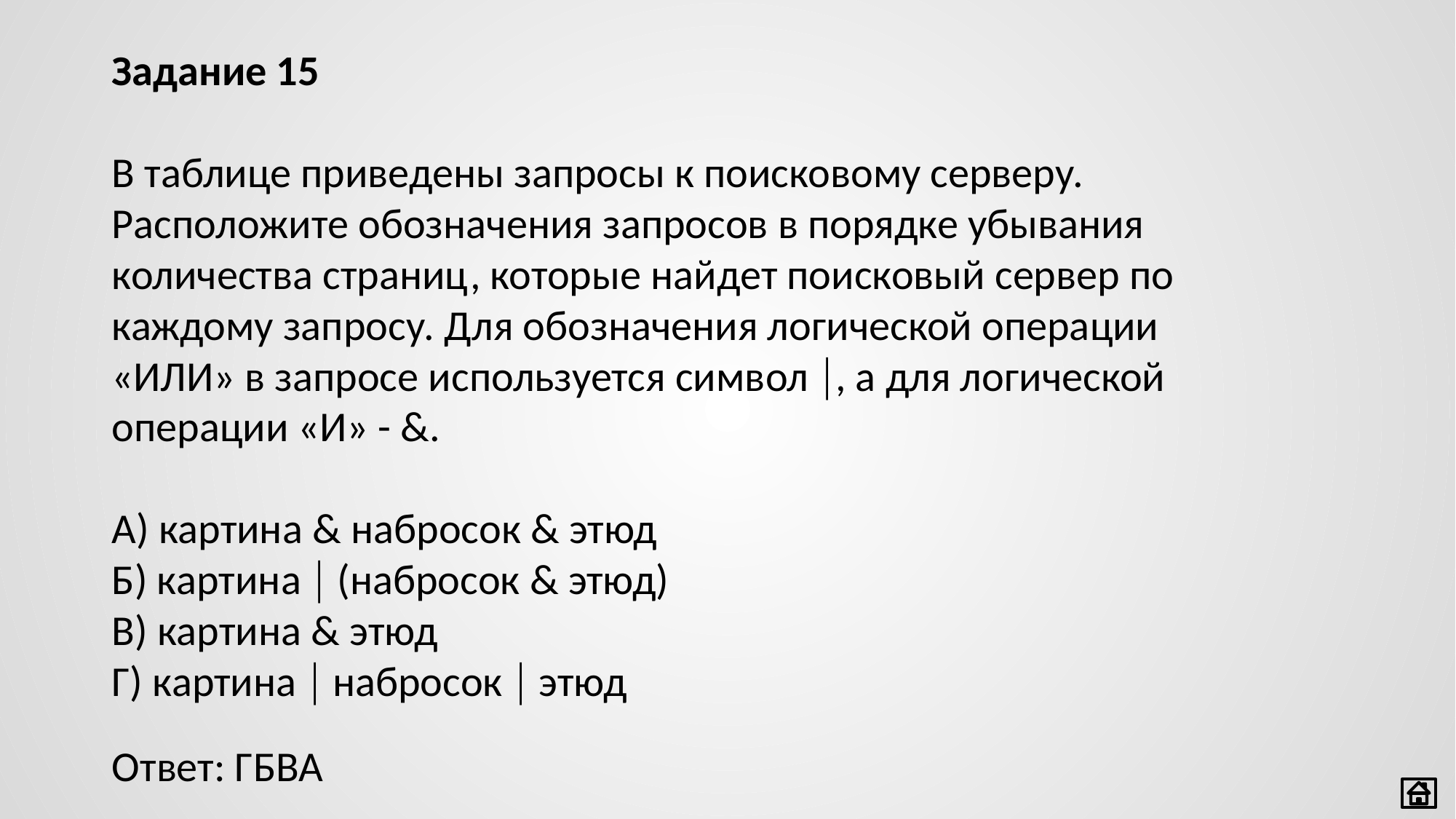

Задание 15
В таблице приведены запросы к поисковому серверу. Расположите обозначения запросов в порядке убывания количества страниц, которые найдет поисковый сервер по каждому запросу. Для обозначения логической операции «ИЛИ» в запросе используется символ |, а для логической операции «И» - &.

А) картина & набросок & этюд
Б) картина | (набросок & этюд)
В) картина & этюд
Г) картина | набросок | этюд

Ответ: ГБВА